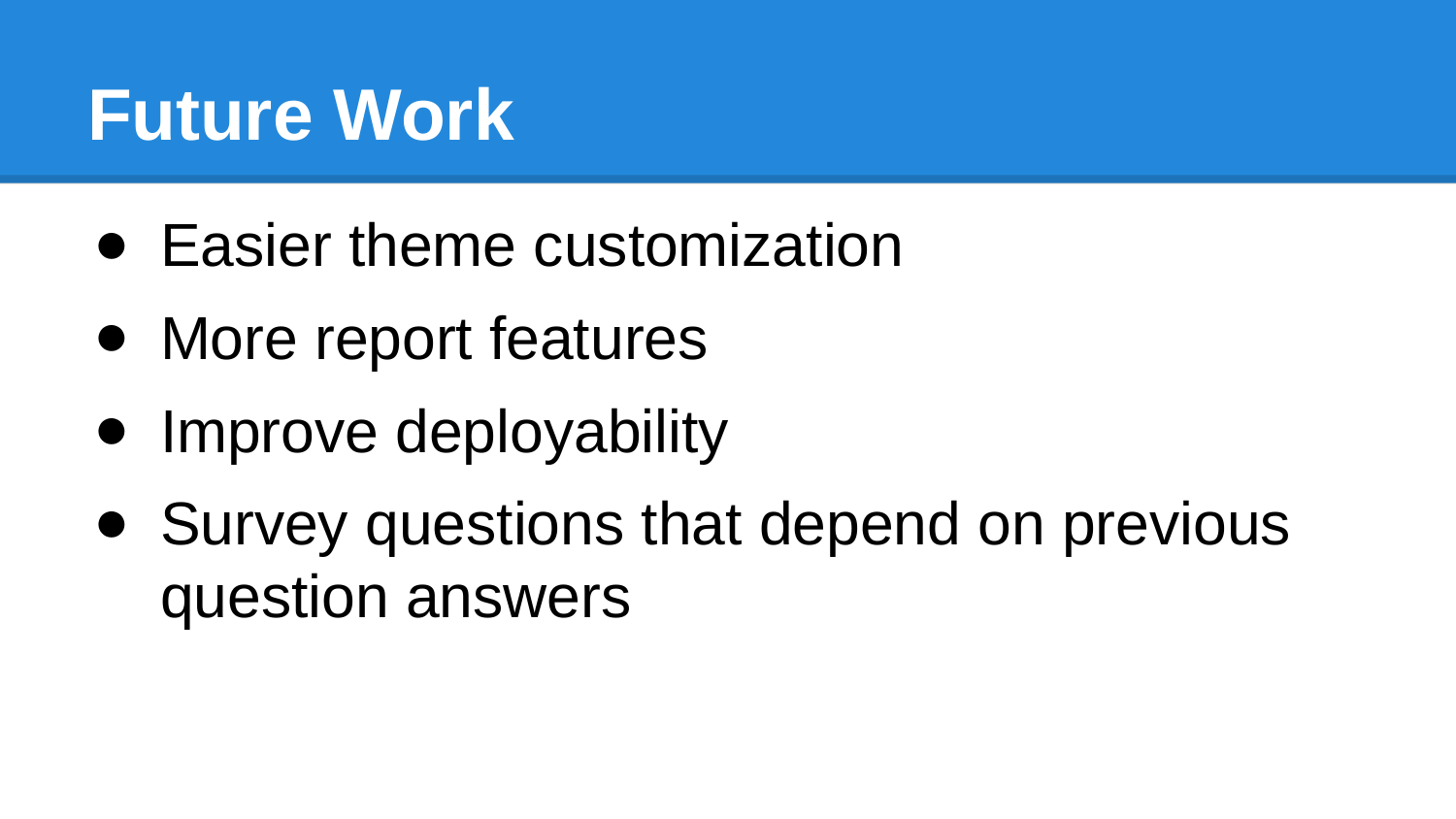

# Future Work
Easier theme customization
More report features
Improve deployability
Survey questions that depend on previous question answers